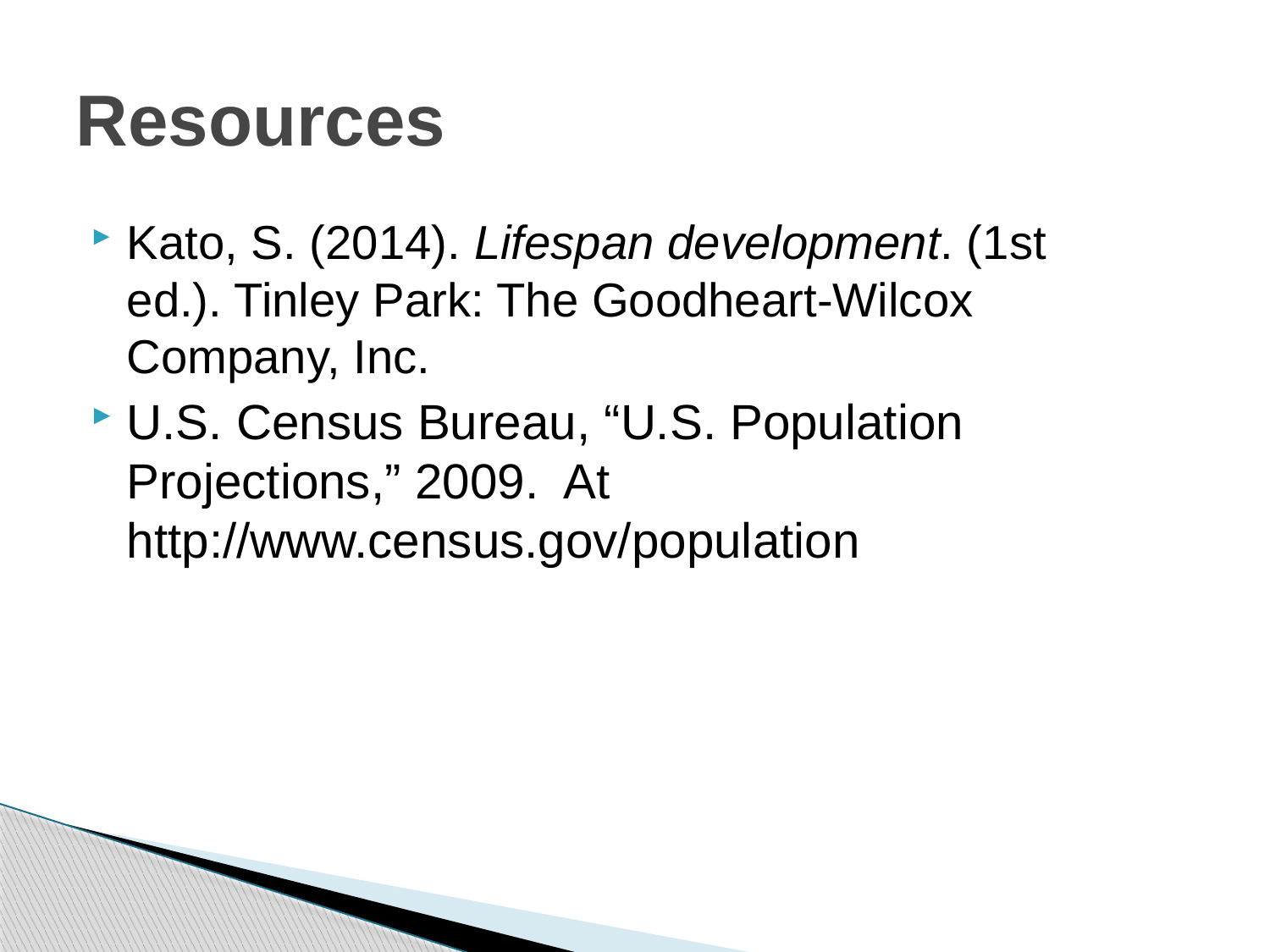

# Resources
Kato, S. (2014). Lifespan development. (1st 	ed.). Tinley Park: The Goodheart-Wilcox 	Company, Inc.
U.S. Census Bureau, “U.S. Population 	Projections,” 2009.  At 	http://www.census.gov/population